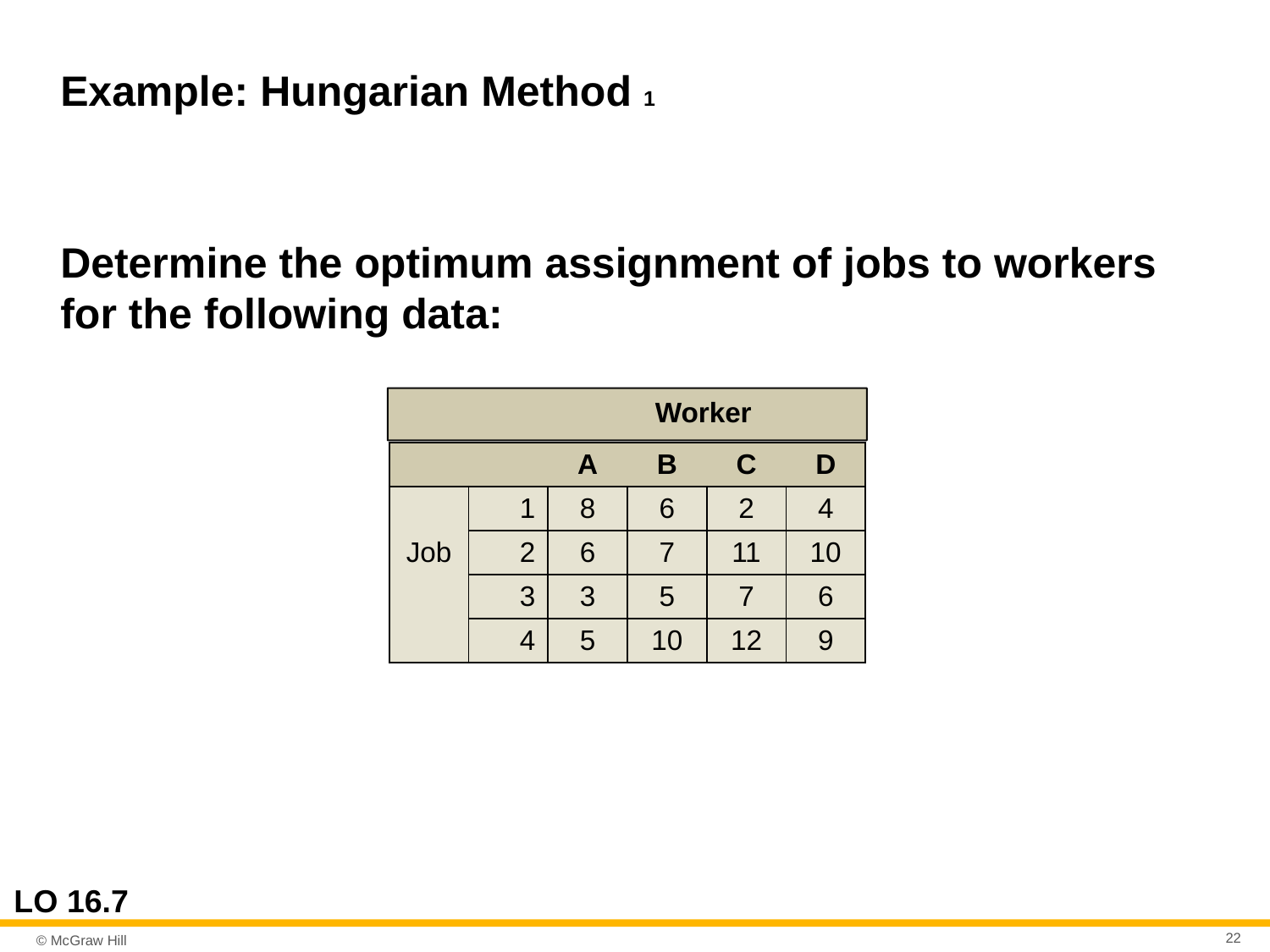

# Example: Hungarian Method 1
Determine the optimum assignment of jobs to workers for the following data:
Worker
|  |  | A | B | C | D |
| --- | --- | --- | --- | --- | --- |
|  | 1 | 8 | 6 | 2 | 4 |
| Job | 2 | 6 | 7 | 11 | 10 |
|  | 3 | 3 | 5 | 7 | 6 |
|  | 4 | 5 | 10 | 12 | 9 |
LO 16.7